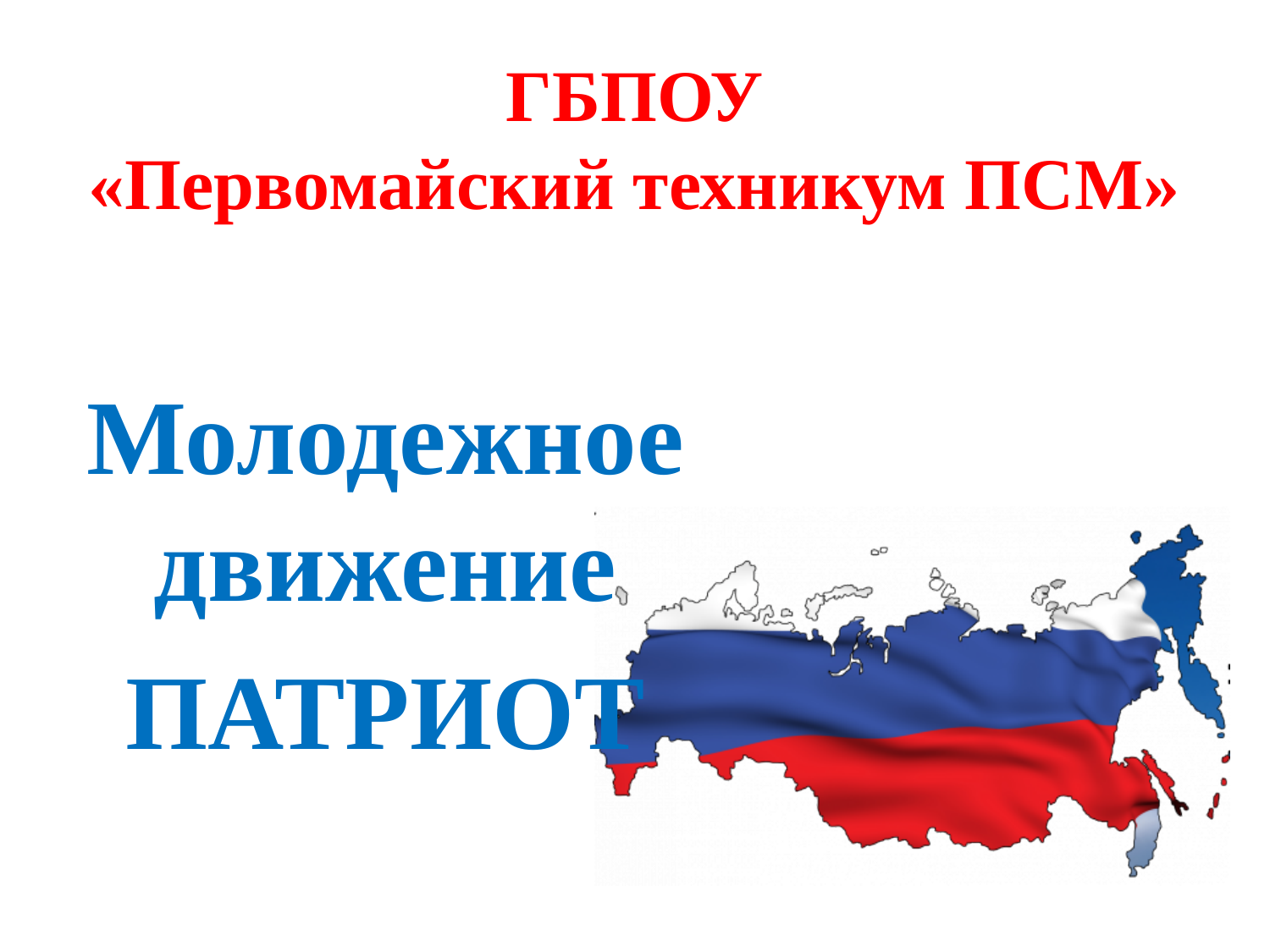

# ГБПОУ «Первомайский техникум ПСМ»

Молодежное движение
ПАТРИОТ